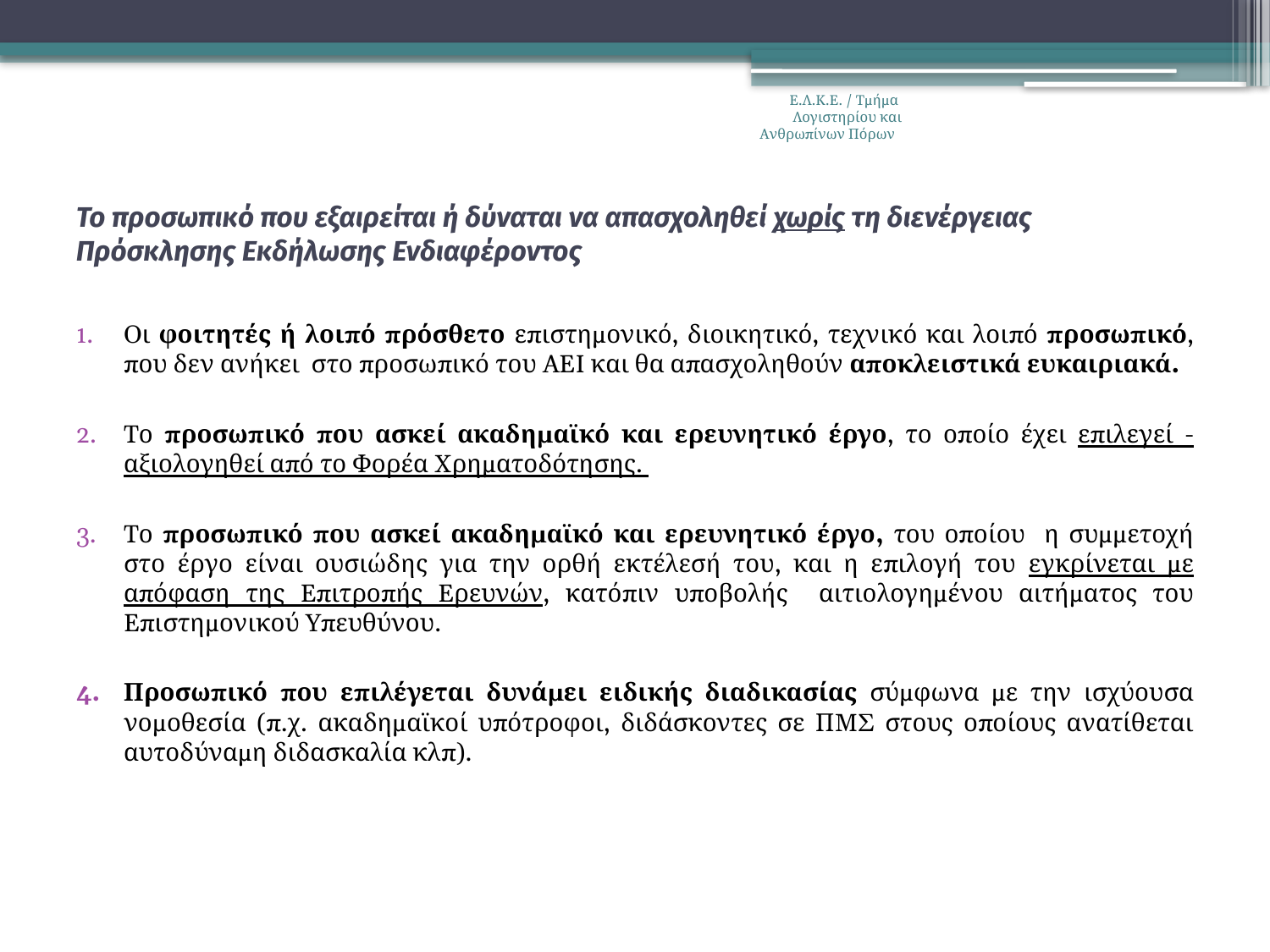

Ε.Λ.Κ.Ε. / Τμήμα  Λογιστηρίου και Ανθρωπίνων Πόρων

# Το προσωπικό που εξαιρείται ή δύναται να απασχοληθεί χωρίς τη διενέργειας Πρόσκλησης Εκδήλωσης Ενδιαφέροντος
Οι φοιτητές ή λοιπό πρόσθετο επιστημονικό, διοικητικό, τεχνικό και λοιπό προσωπικό, που δεν ανήκει  στο προσωπικό του ΑΕΙ και θα απασχοληθούν αποκλειστικά ευκαιριακά.

Το προσωπικό που ασκεί ακαδημαϊκό και ερευνητικό έργο, το οποίο έχει επιλεγεί - αξιολογηθεί από το Φορέα Χρηματοδότησης.

Το προσωπικό που ασκεί ακαδημαϊκό και ερευνητικό έργο, του οποίου  η συμμετοχή στο έργο είναι ουσιώδης για την ορθή εκτέλεσή του, και η επιλογή του εγκρίνεται με απόφαση της Επιτροπής Ερευνών, κατόπιν υποβολής  αιτιολογημένου αιτήματος του Επιστημονικού Υπευθύνου.

Προσωπικό που επιλέγεται δυνάμει ειδικής διαδικασίας σύμφωνα με την ισχύουσα νομοθεσία (π.χ. ακαδημαϊκοί υπότροφοι, διδάσκοντες σε ΠΜΣ στους οποίους ανατίθεται αυτοδύναμη διδασκαλία κλπ).